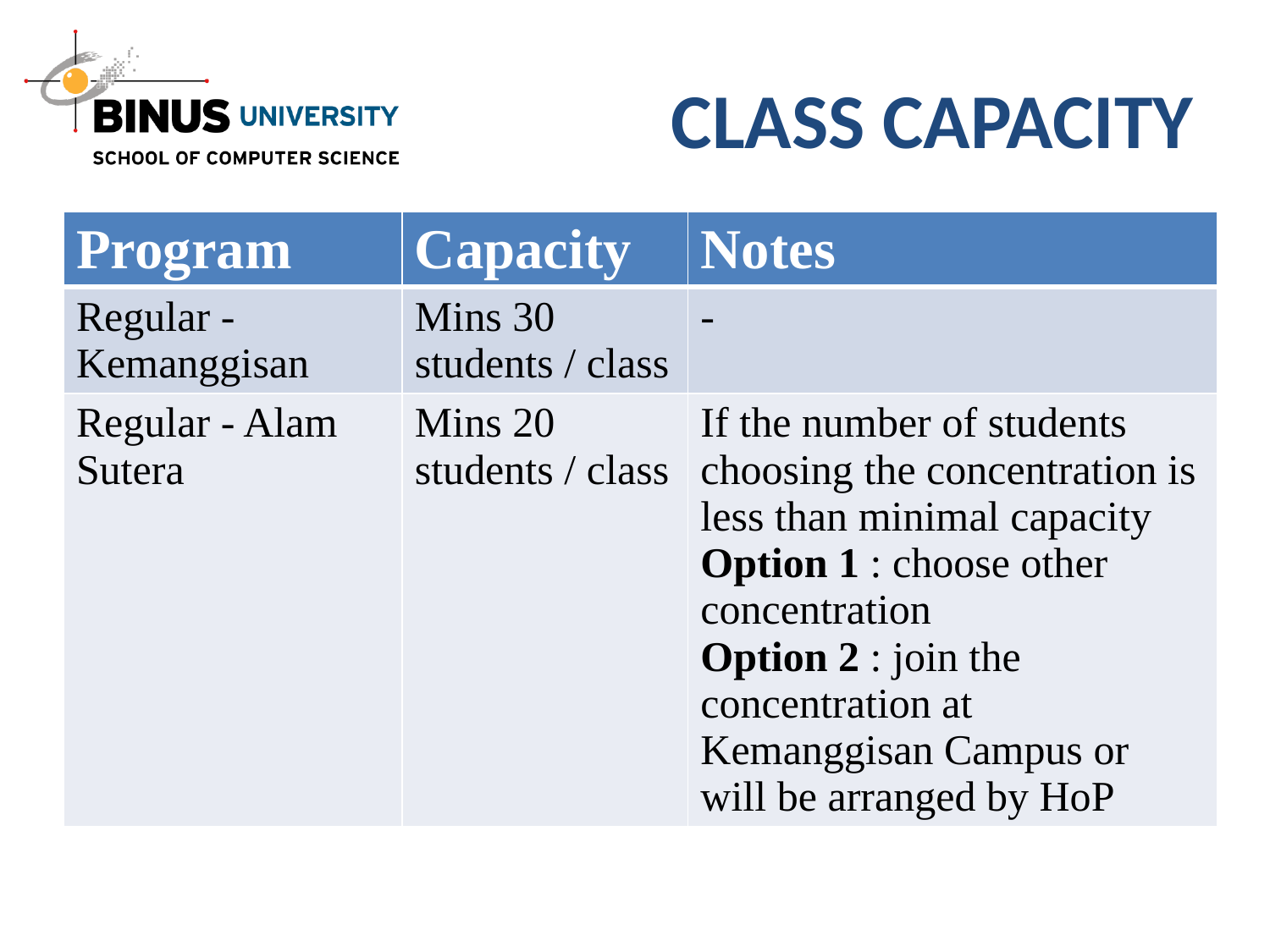

# Class Capacity
| Program | Capacity | Notes |
| --- | --- | --- |
| Regular - Kemanggisan | Mins 30 students / class | - |
| Regular - Alam Sutera | Mins 20 students / class | If the number of students choosing the concentration is less than minimal capacity Option 1 : choose other concentration Option 2 : join the concentration at Kemanggisan Campus or will be arranged by HoP |